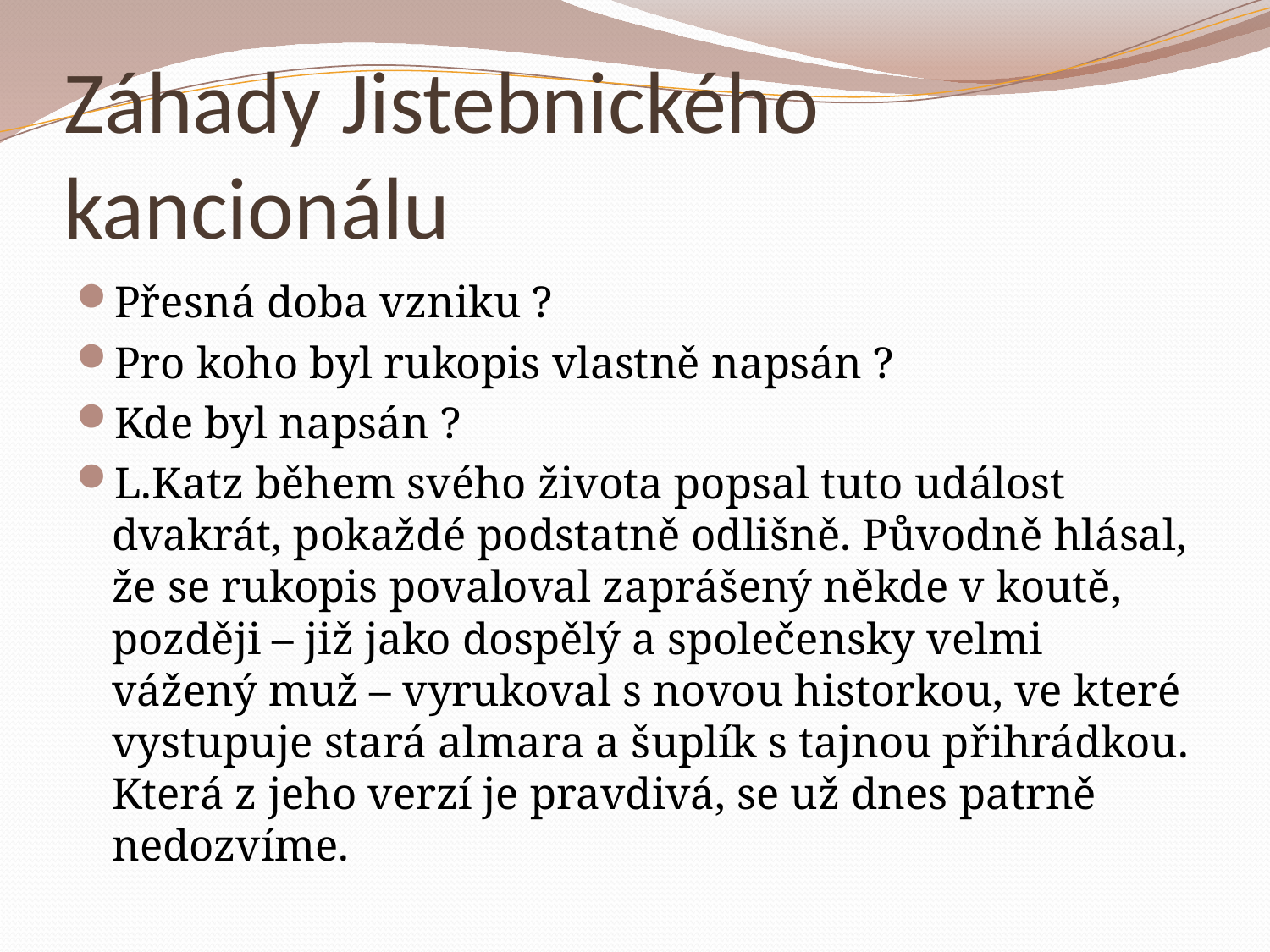

# Záhady Jistebnického kancionálu
Přesná doba vzniku ?
Pro koho byl rukopis vlastně napsán ?
Kde byl napsán ?
L.Katz během svého života popsal tuto událost dvakrát, pokaždé podstatně odlišně. Původně hlásal, že se rukopis povaloval zaprášený někde v koutě, později – již jako dospělý a společensky velmi vážený muž – vyrukoval s novou historkou, ve které vystupuje stará almara a šuplík s tajnou přihrádkou. Která z jeho verzí je pravdivá, se už dnes patrně nedozvíme.